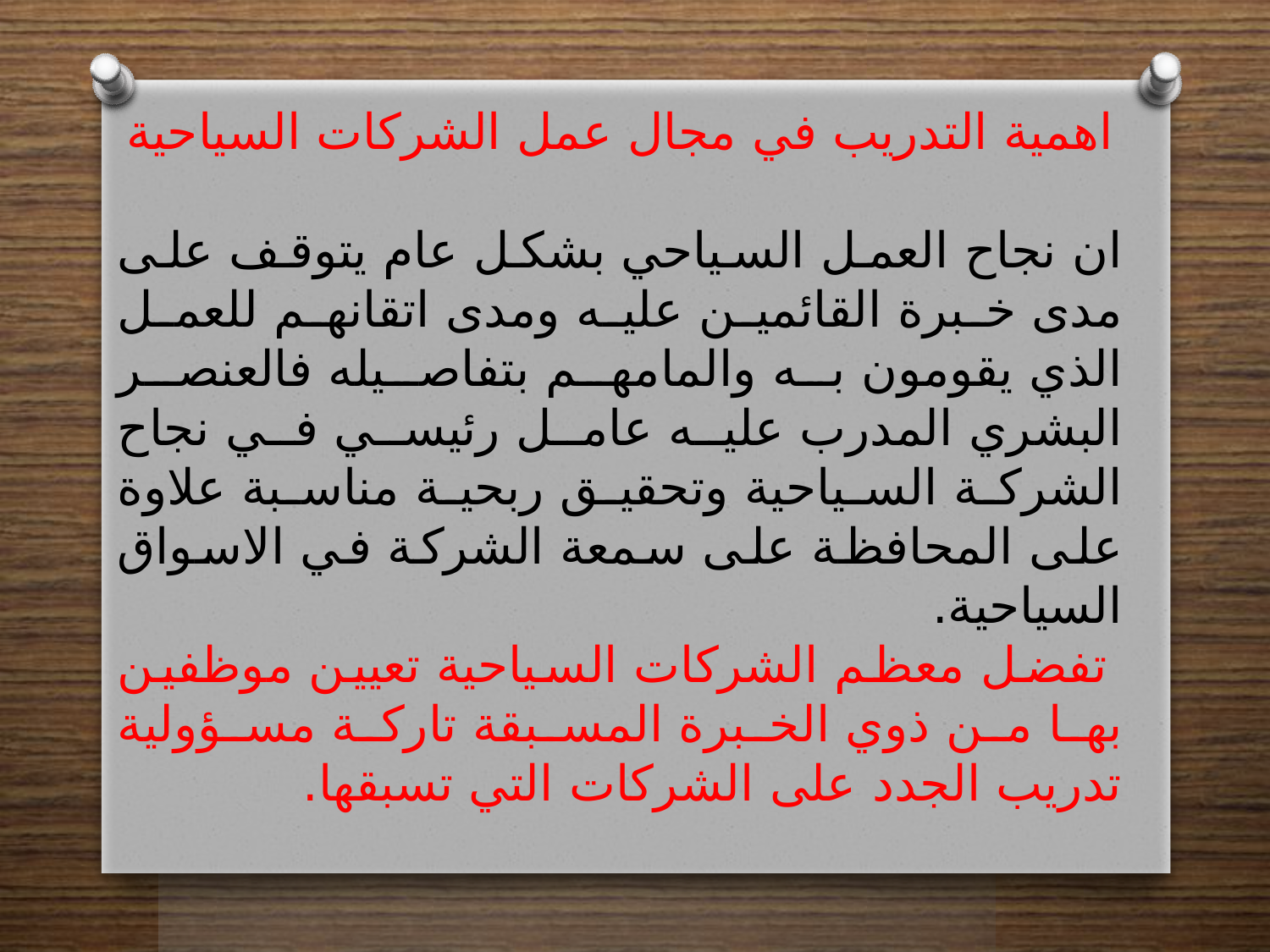

اهمية التدريب في مجال عمل الشركات السياحية

ان نجاح العمل السياحي بشكل عام يتوقف على مدى خبرة القائمين عليه ومدى اتقانهم للعمل الذي يقومون به والمامهم بتفاصيله فالعنصر البشري المدرب عليه عامل رئيسي في نجاح الشركة السياحية وتحقيق ربحية مناسبة علاوة على المحافظة على سمعة الشركة في الاسواق السياحية.
 تفضل معظم الشركات السياحية تعيين موظفين بها من ذوي الخبرة المسبقة تاركة مسؤولية تدريب الجدد على الشركات التي تسبقها.